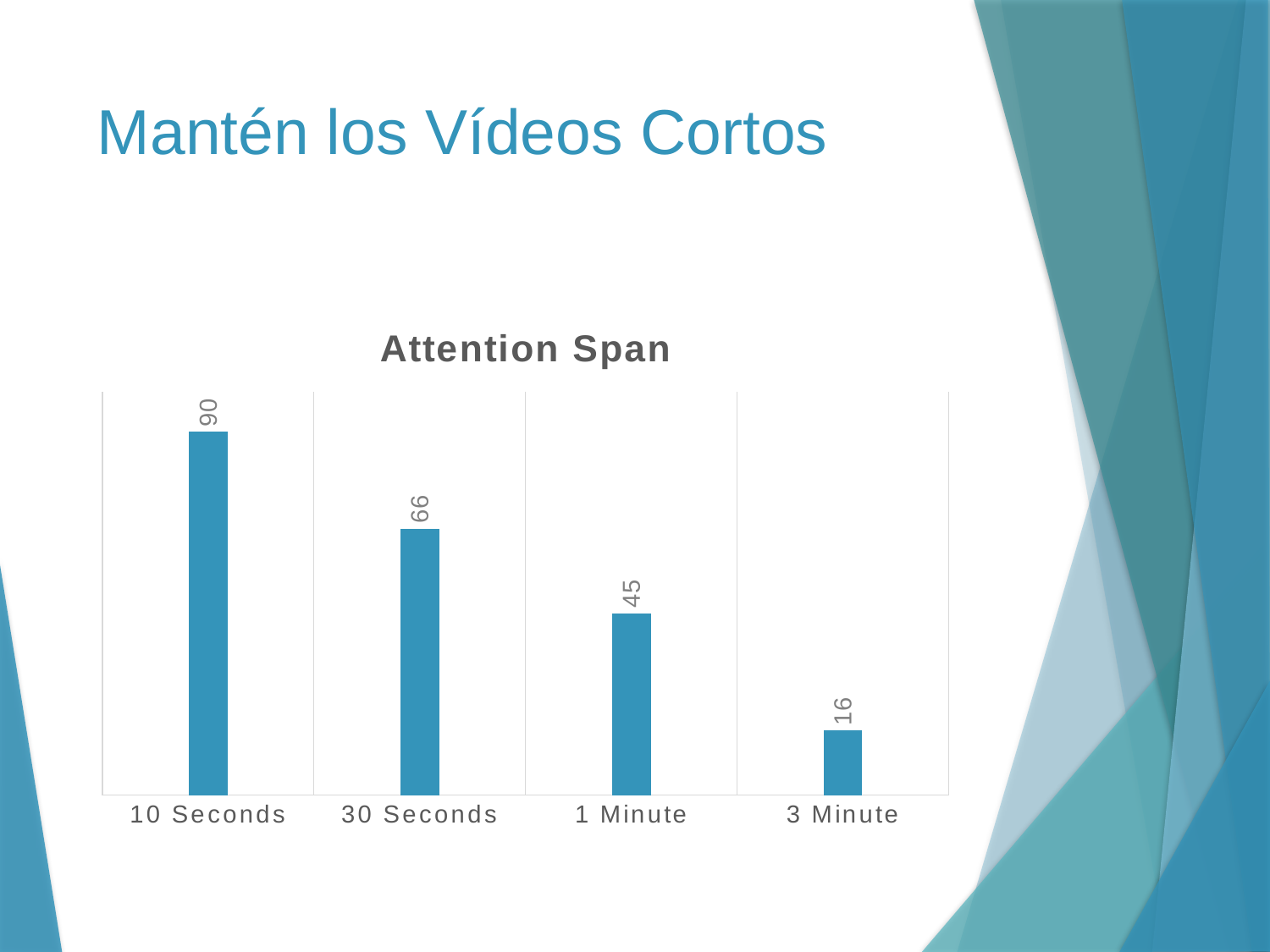

# Mantén los Vídeos Cortos

### Chart:

| Category | Attention Span |
|---|---|
| 10 Seconds | 90.0 |
| 30 Seconds | 66.0 |
| 1 Minute | 45.0 |
| 3 Minute | 16.0 |